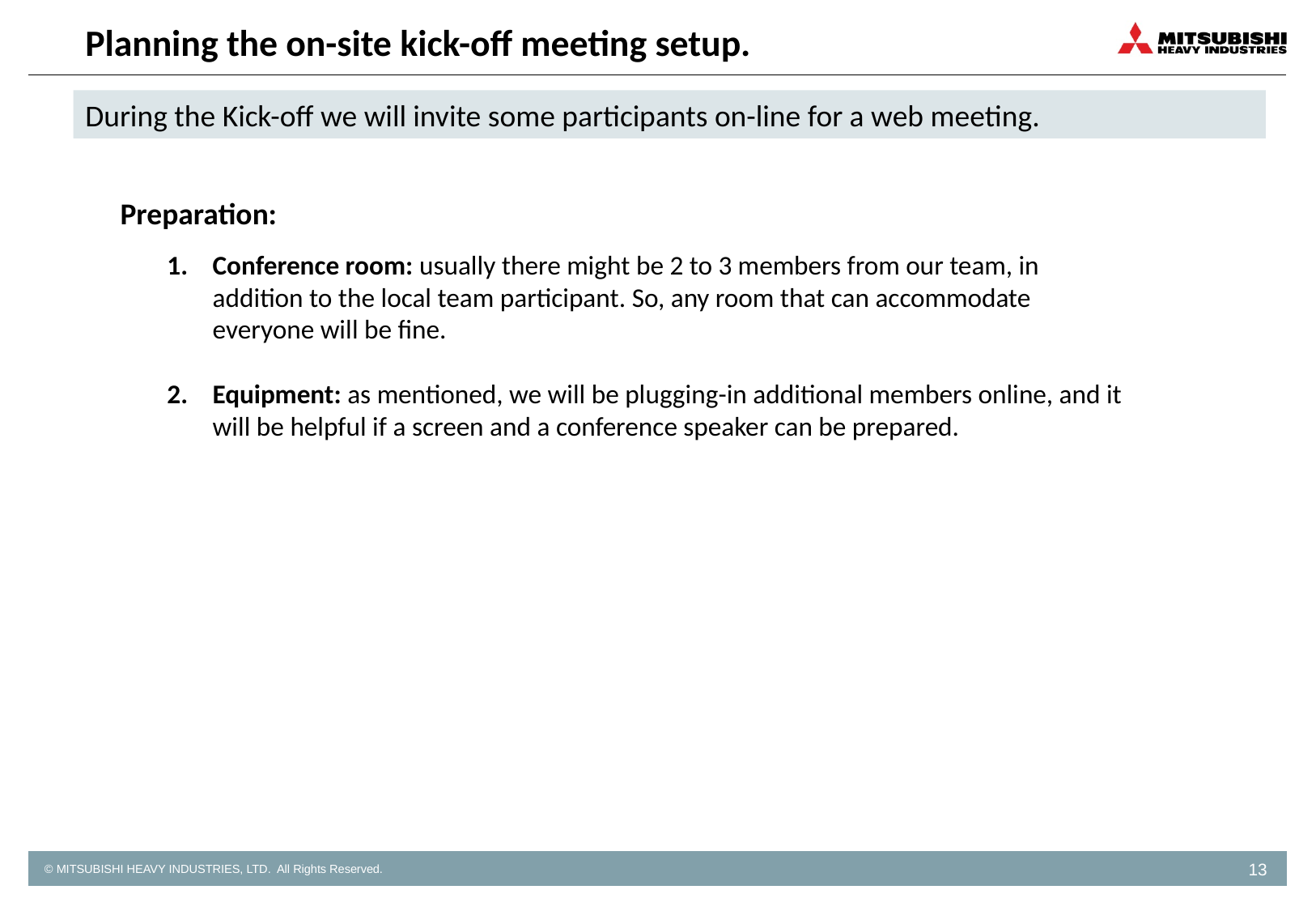

# Planning the on-site kick-off meeting setup.
During the Kick-off we will invite some participants on-line for a web meeting.
Preparation:
Conference room: usually there might be 2 to 3 members from our team, in addition to the local team participant. So, any room that can accommodate everyone will be fine.

Equipment: as mentioned, we will be plugging-in additional members online, and it will be helpful if a screen and a conference speaker can be prepared.